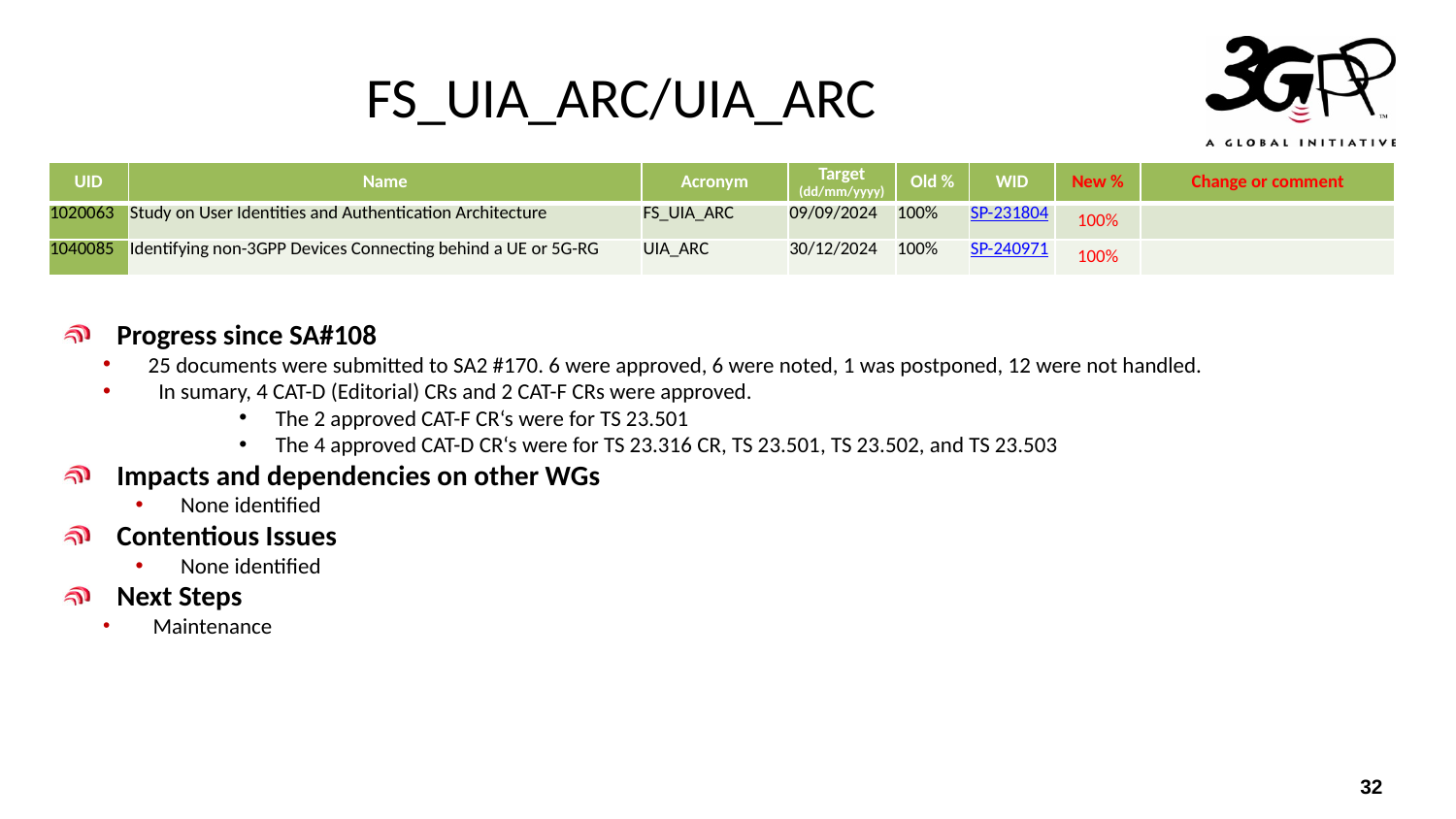

# FS_UIA_ARC/UIA_ARC
| UID | Name | Acronym | Target (dd/mm/yyyy) | Old % | WID | New % | Change or comment |
| --- | --- | --- | --- | --- | --- | --- | --- |
| 1020063 | Study on User Identities and Authentication Architecture | FS\_UIA\_ARC | 09/09/2024 | 100% | SP-231804 | 100% |  |
| 1040085 | Identifying non-3GPP Devices Connecting behind a UE or 5G-RG | UIA\_ARC | 30/12/2024 | 100% | SP-240971 | 100% |  |
Progress since SA#108
25 documents were submitted to SA2 #170. 6 were approved, 6 were noted, 1 was postponed, 12 were not handled.
  In sumary, 4 CAT-D (Editorial) CRs and 2 CAT-F CRs were approved.
The 2 approved CAT-F CR‘s were for TS 23.501
The 4 approved CAT-D CR‘s were for TS 23.316 CR, TS 23.501, TS 23.502, and TS 23.503
Impacts and dependencies on other WGs
None identified
Contentious Issues
None identified
Next Steps
 Maintenance